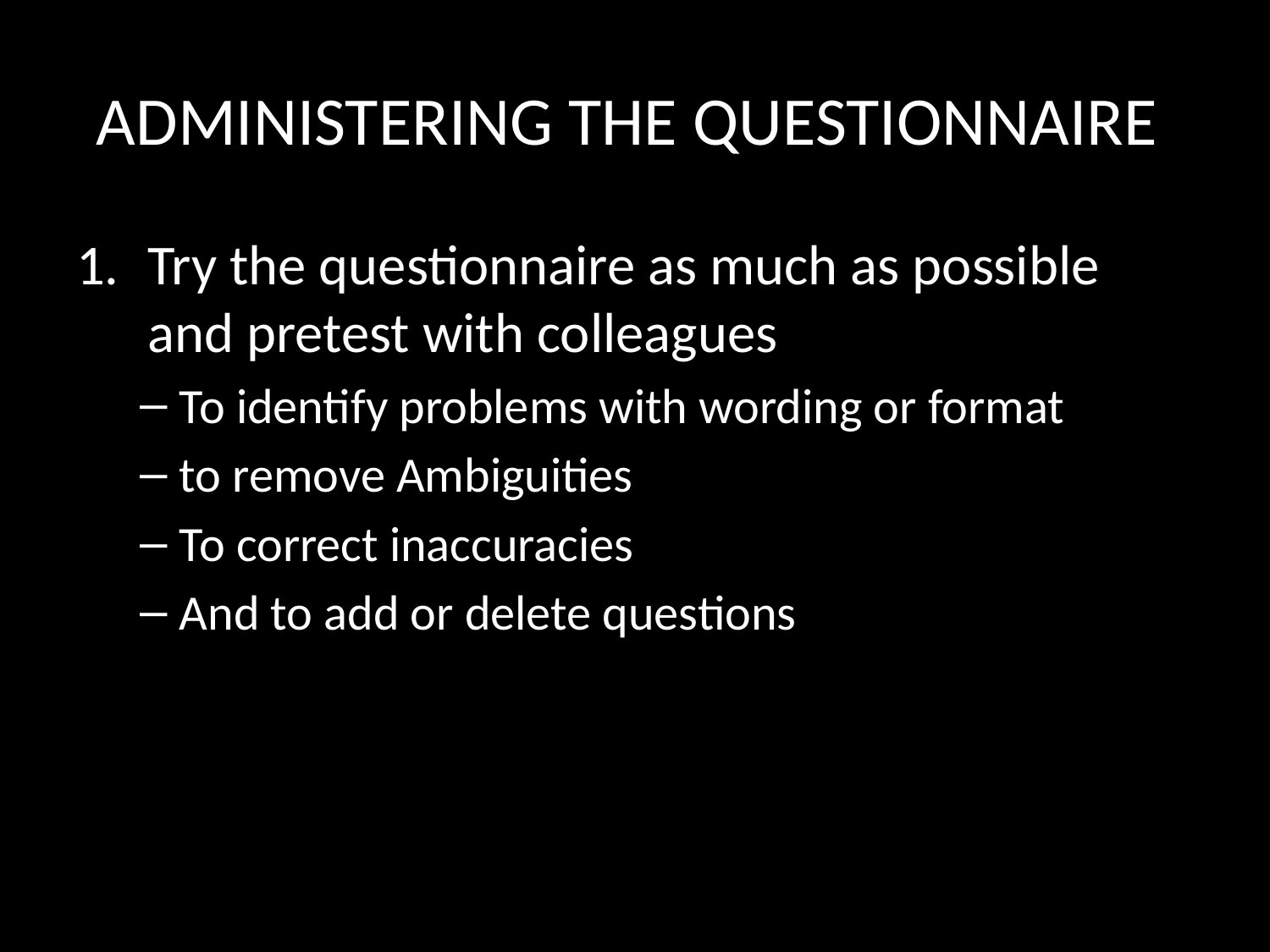

# ADMINISTERING THE QUESTIONNAIRE
Try the questionnaire as much as possible and pretest with colleagues
To identify problems with wording or format
to remove Ambiguities
To correct inaccuracies
And to add or delete questions